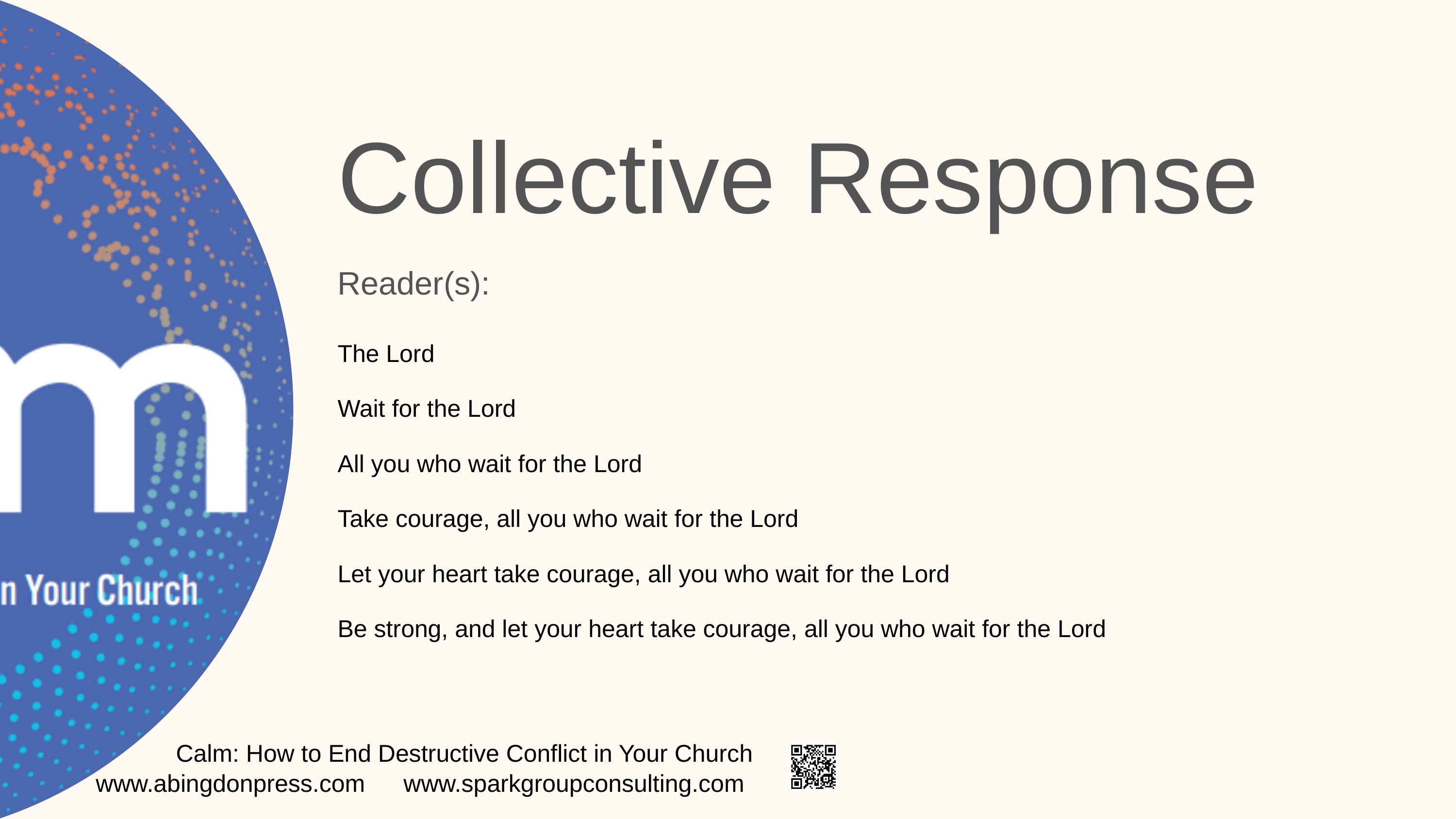

Collective Response
Reader(s):
The Lord
Wait for the Lord
All you who wait for the Lord
Take courage, all you who wait for the Lord
Let your heart take courage, all you who wait for the Lord
Be strong, and let your heart take courage, all you who wait for the Lord
Calm: How to End Destructive Conflict in Your Church

www.abingdonpress.com
www.sparkgroupconsulting.com